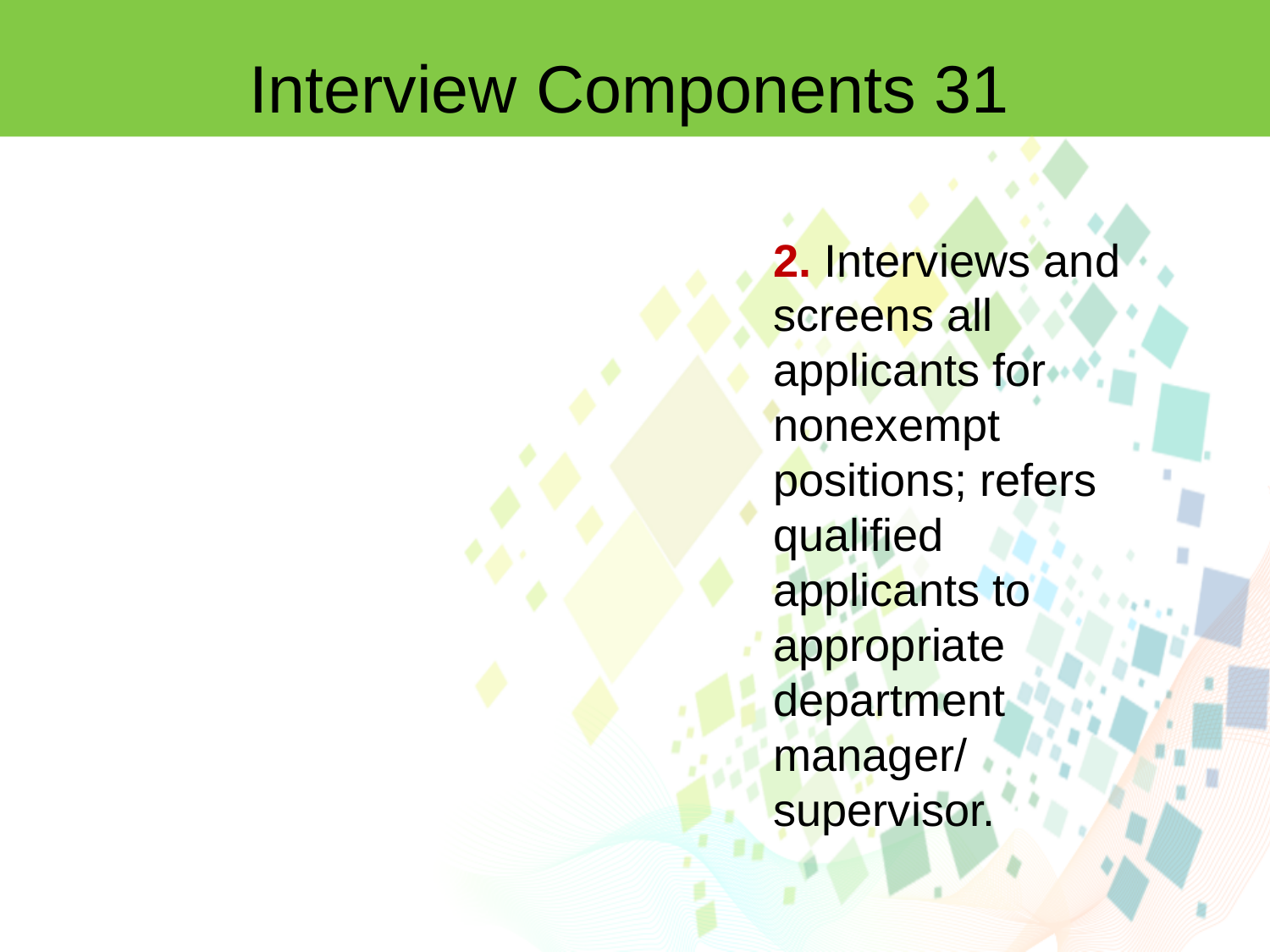

Interview Components 31
2. Interviews and screens all applicants for nonexempt positions; refers qualified
applicants to appropriate department manager/
supervisor.